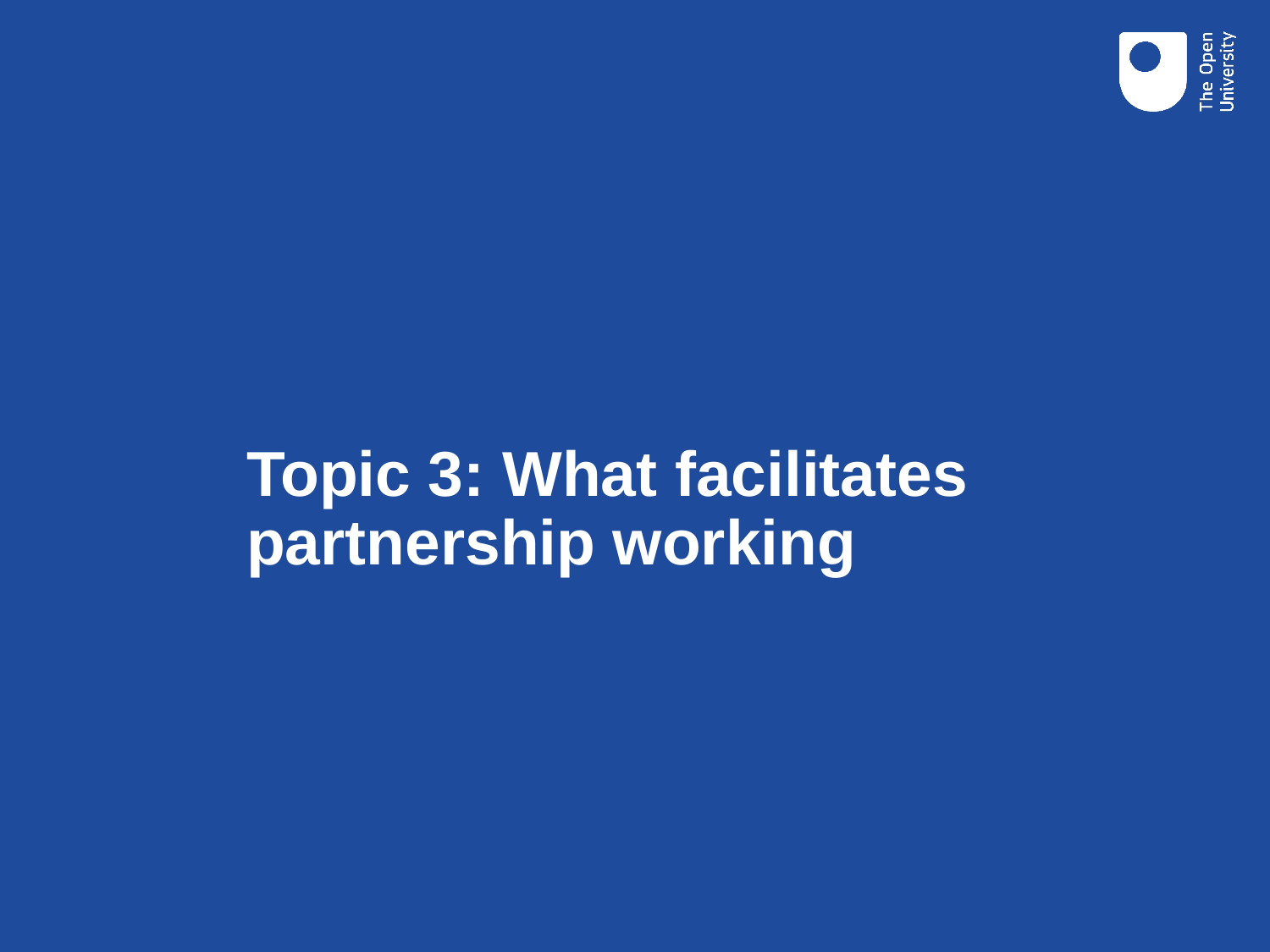

# Topic 3: What facilitates partnership working